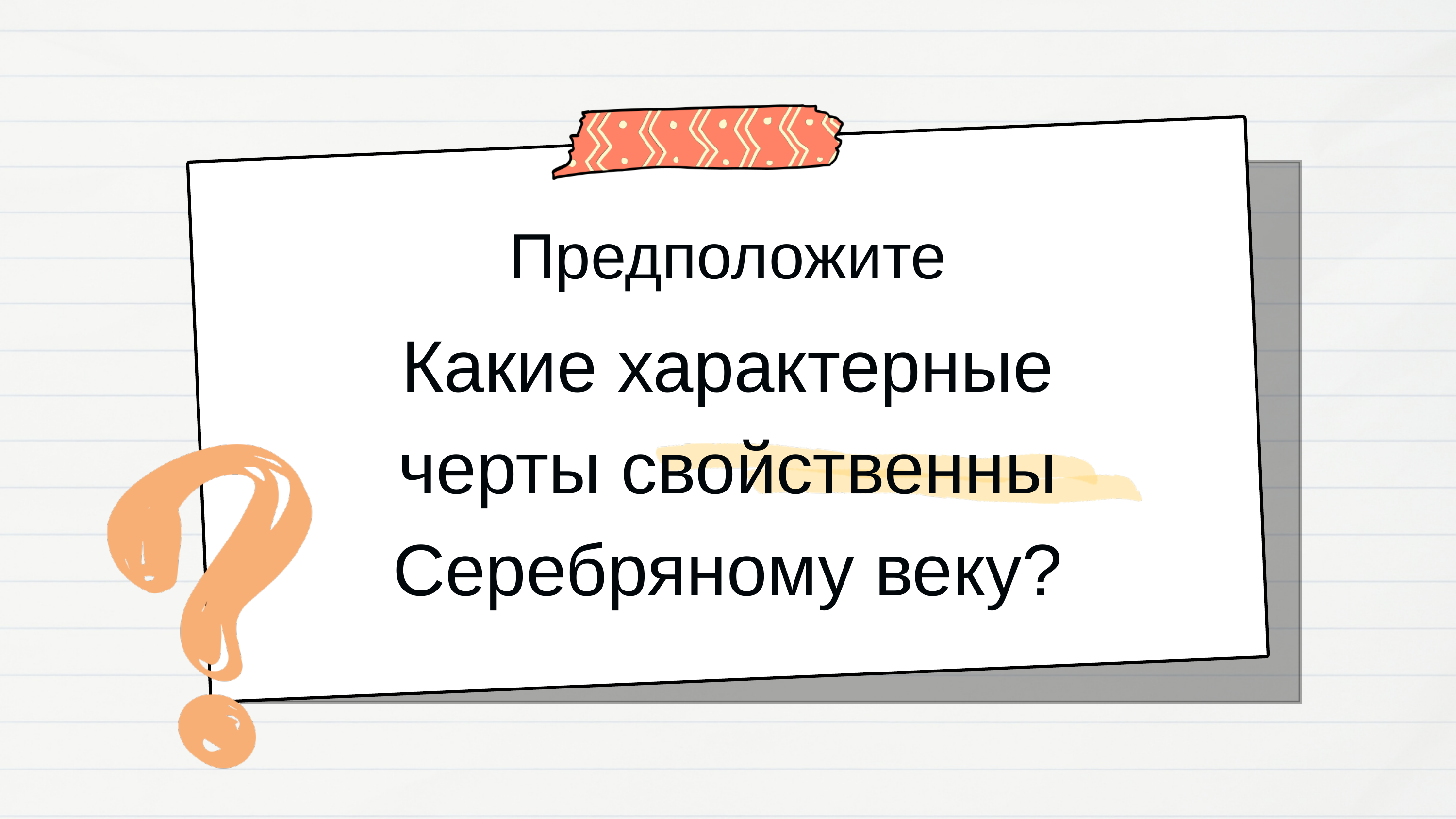

Предположите
Какие характерные черты свойственны Серебряному веку?